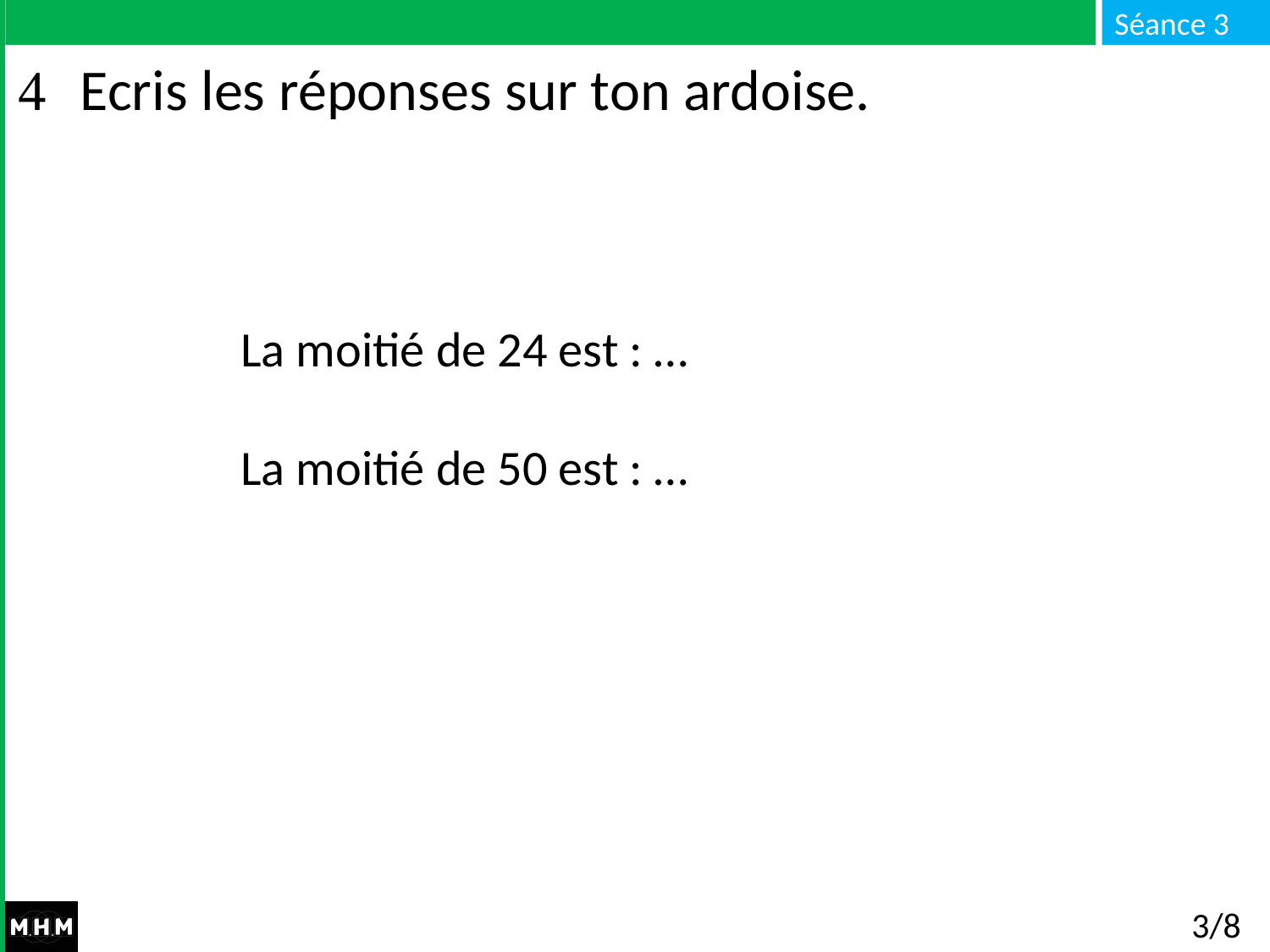

# Ecris les réponses sur ton ardoise.
La moitié de 24 est : …
La moitié de 50 est : …

3/8